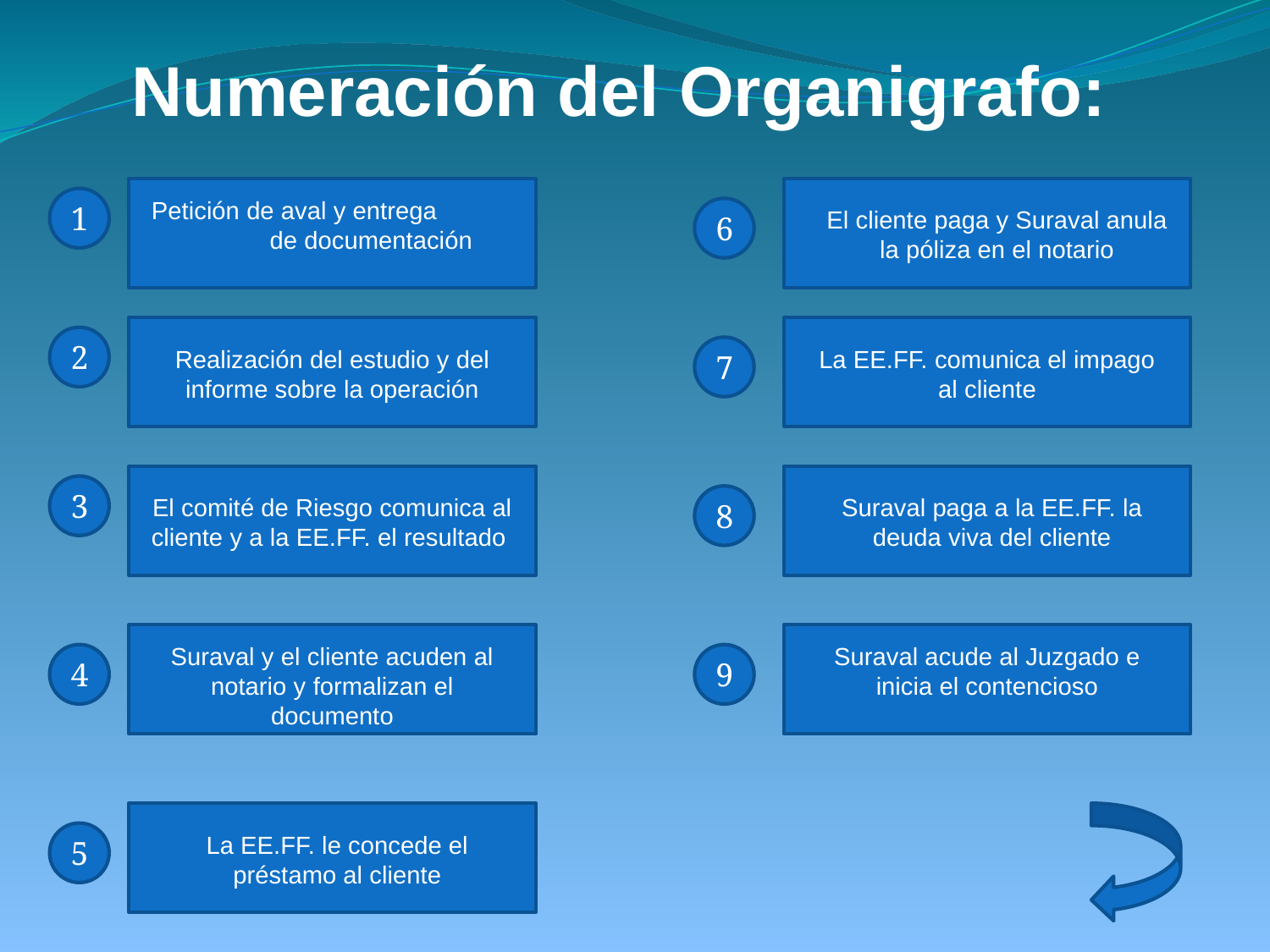

Numeración del Organigrafo:

1
Petición de aval y entrega                       de documentación
6
El cliente paga y Suraval anula la póliza en el notario

2
Realización del estudio y del informe sobre la operación
7
La EE.FF. comunica el impago al cliente

3
El comité de Riesgo comunica al cliente y a la EE.FF. el resultado
8
Suraval paga a la EE.FF. la deuda viva del cliente

Suraval y el cliente acuden al notario y formalizan el documento
Suraval acude al Juzgado e inicia el contencioso
4
9

5
La EE.FF. le concede el préstamo al cliente